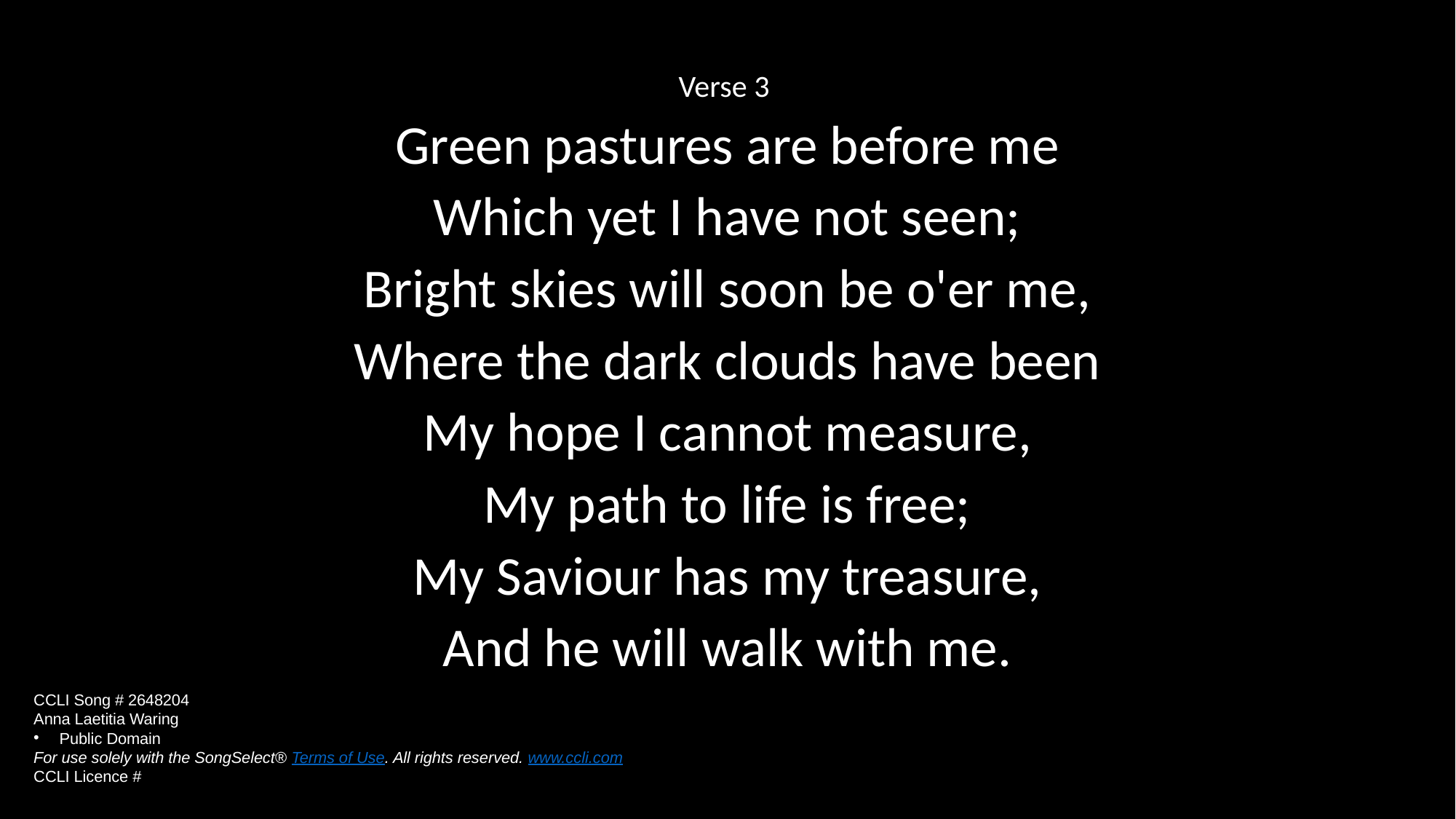

Verse 3
Green pastures are before me
Which yet I have not seen;
Bright skies will soon be o'er me,
Where the dark clouds have been
My hope I cannot measure,
My path to life is free;
My Saviour has my treasure,
And he will walk with me.
CCLI Song # 2648204
Anna Laetitia Waring
Public Domain
For use solely with the SongSelect® Terms of Use. All rights reserved. www.ccli.com
CCLI Licence #